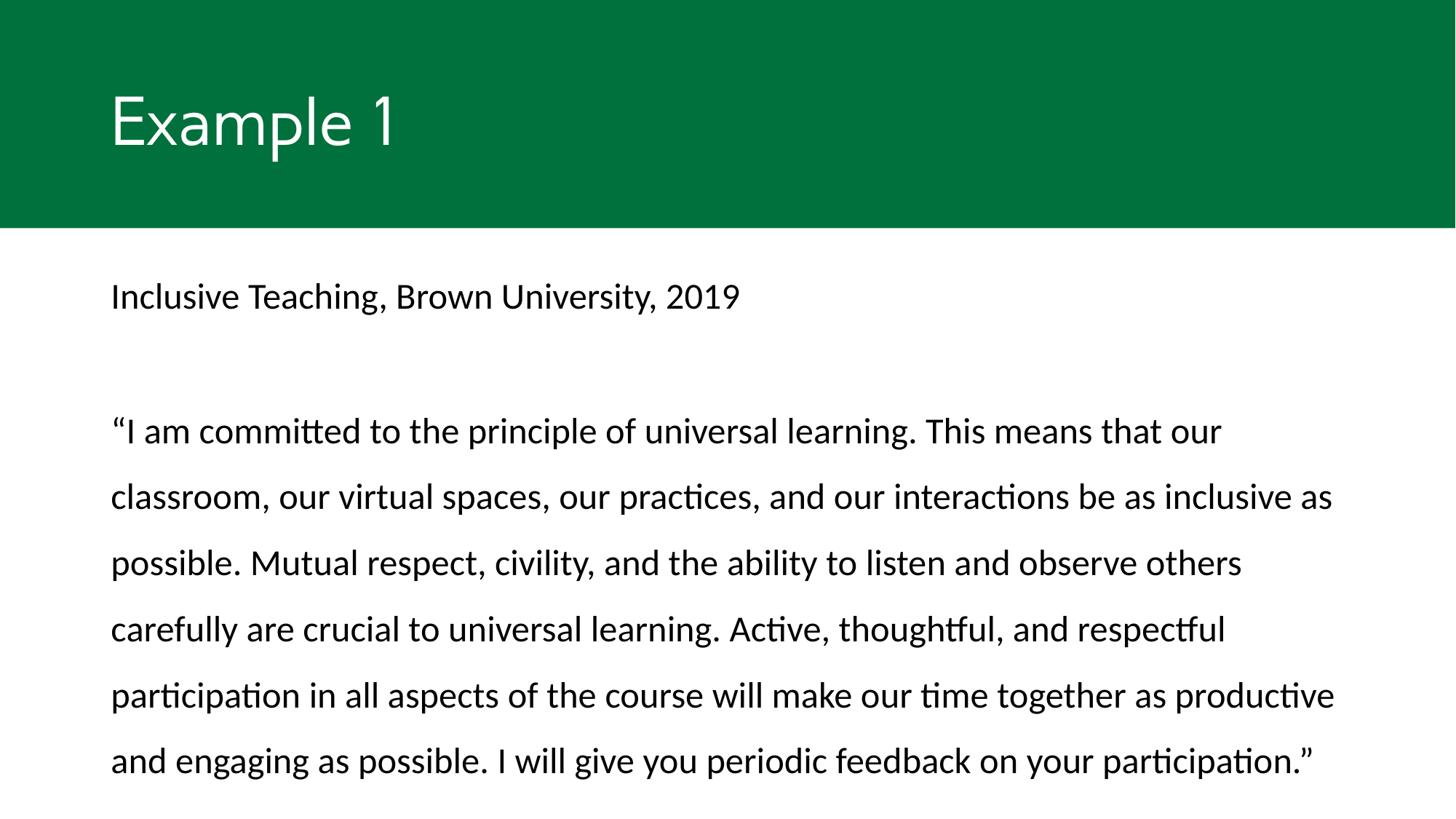

# Example 1
Inclusive Teaching, Brown University, 2019

“I am committed to the principle of universal learning. This means that our classroom, our virtual spaces, our practices, and our interactions be as inclusive as possible. Mutual respect, civility, and the ability to listen and observe others carefully are crucial to universal learning. Active, thoughtful, and respectful participation in all aspects of the course will make our time together as productive and engaging as possible. I will give you periodic feedback on your participation.”